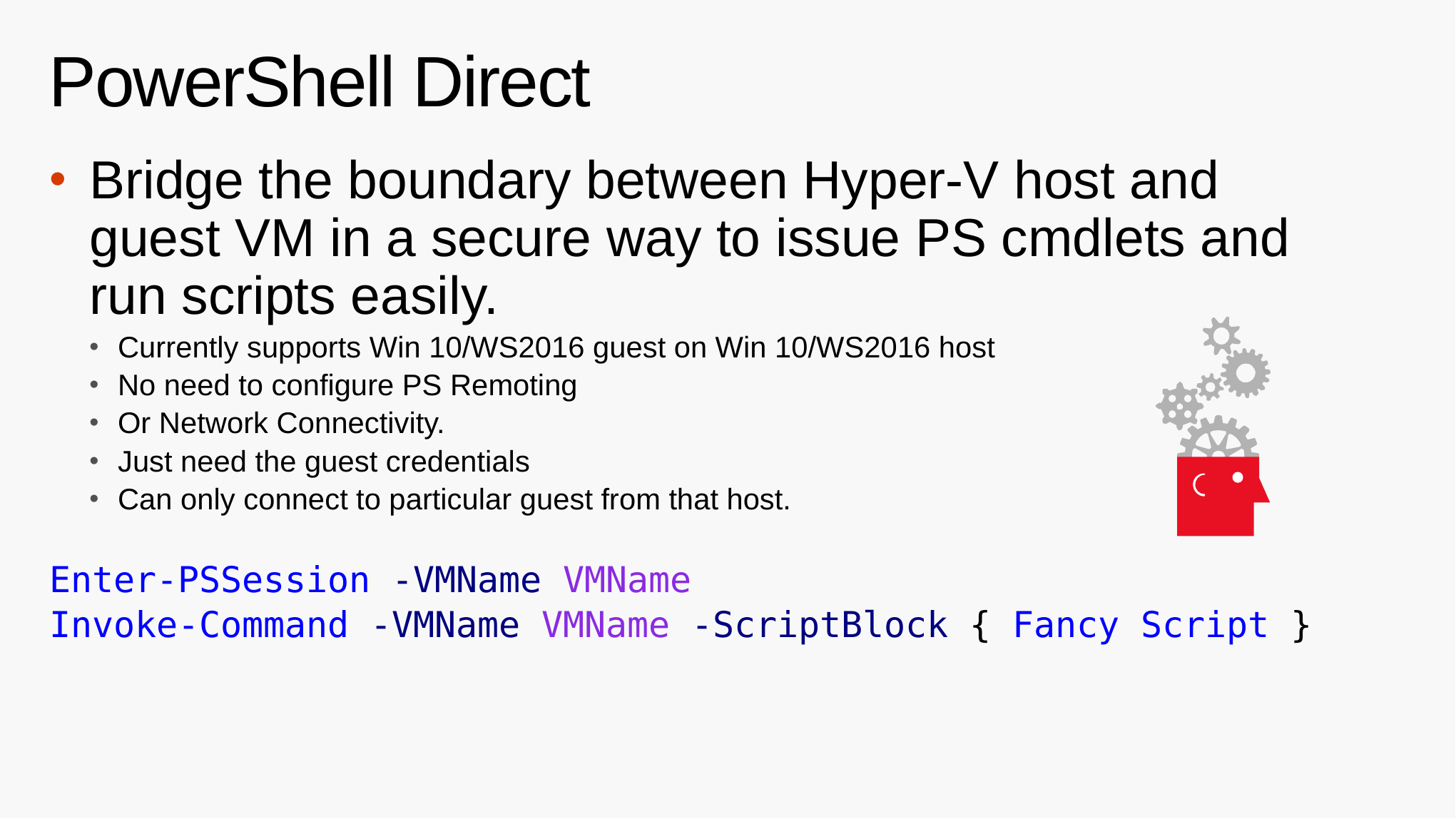

# PowerShell Direct
Bridge the boundary between Hyper-V host and guest VM in a secure way to issue PS cmdlets and run scripts easily.
Currently supports Win 10/WS2016 guest on Win 10/WS2016 host
No need to configure PS Remoting
Or Network Connectivity.
Just need the guest credentials
Can only connect to particular guest from that host.

Enter-PSSession -VMName VMName
Invoke-Command -VMName VMName -ScriptBlock { Fancy Script }